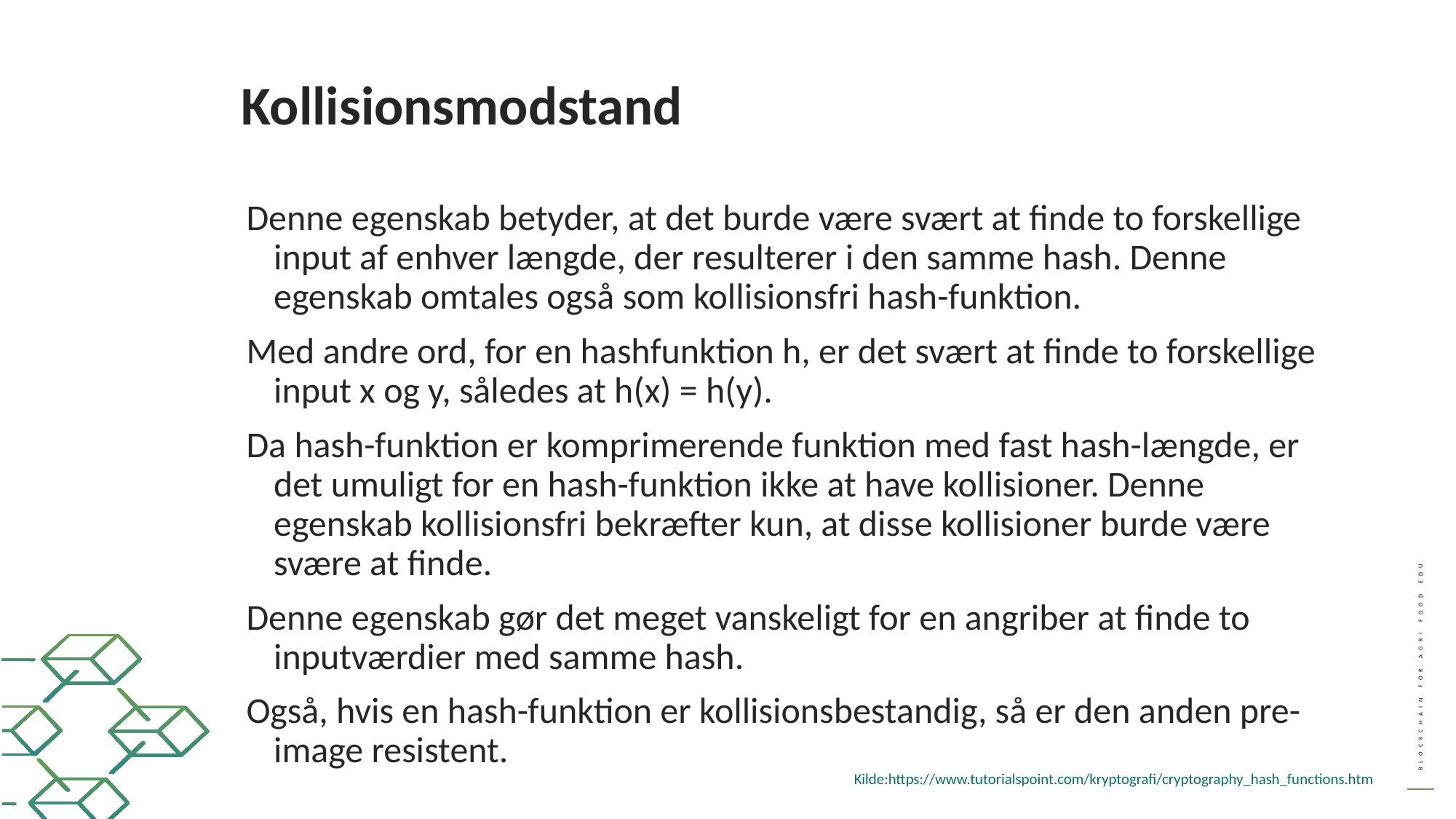

Kollisionsmodstand
Denne egenskab betyder, at det burde være svært at finde to forskellige input af enhver længde, der resulterer i den samme hash. Denne egenskab omtales også som kollisionsfri hash-funktion.
Med andre ord, for en hashfunktion h, er det svært at finde to forskellige input x og y, således at h(x) = h(y).
Da hash-funktion er komprimerende funktion med fast hash-længde, er det umuligt for en hash-funktion ikke at have kollisioner. Denne egenskab kollisionsfri bekræfter kun, at disse kollisioner burde være svære at finde.
Denne egenskab gør det meget vanskeligt for en angriber at finde to inputværdier med samme hash.
Også, hvis en hash-funktion er kollisionsbestandig, så er den anden pre-image resistent.
Kilde:https://www.tutorialspoint.com/kryptografi/cryptography_hash_functions.htm